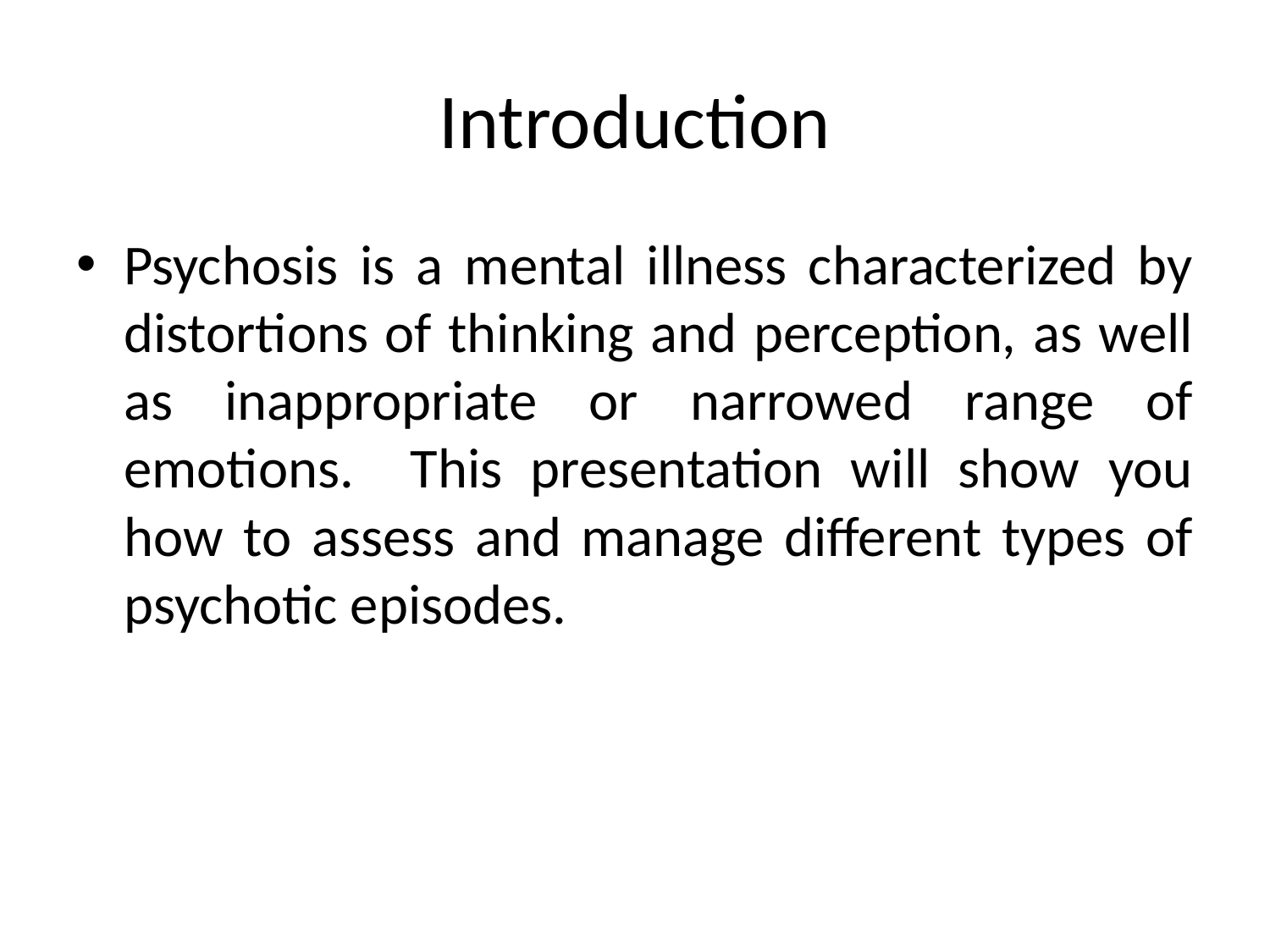

# Introduction
Psychosis is a mental illness characterized by distortions of thinking and perception, as well as inappropriate or narrowed range of emotions.  This presentation will show you how to assess and manage different types of psychotic episodes.